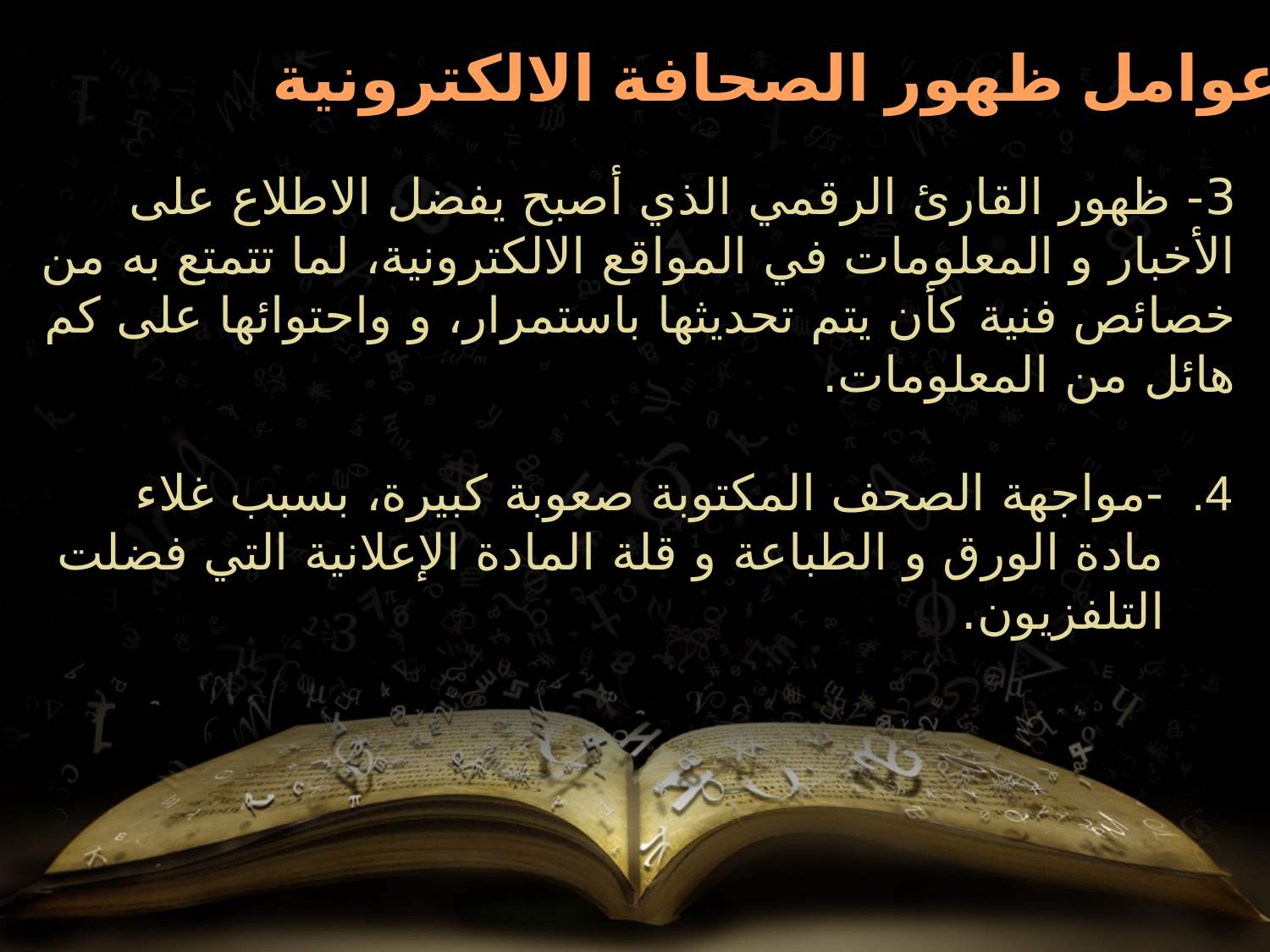

عوامل ظهور الصحافة الالكترونية :
3- ظهور القارئ الرقمي الذي أصبح يفضل الاطلاع على الأخبار و المعلومات في المواقع الالكترونية، لما تتمتع به من خصائص فنية كأن يتم تحديثها باستمرار، و واحتوائها على كم هائل من المعلومات.

-مواجهة الصحف المكتوبة صعوبة كبيرة، بسبب غلاء مادة الورق و الطباعة و قلة المادة الإعلانية التي فضلت التلفزيون.